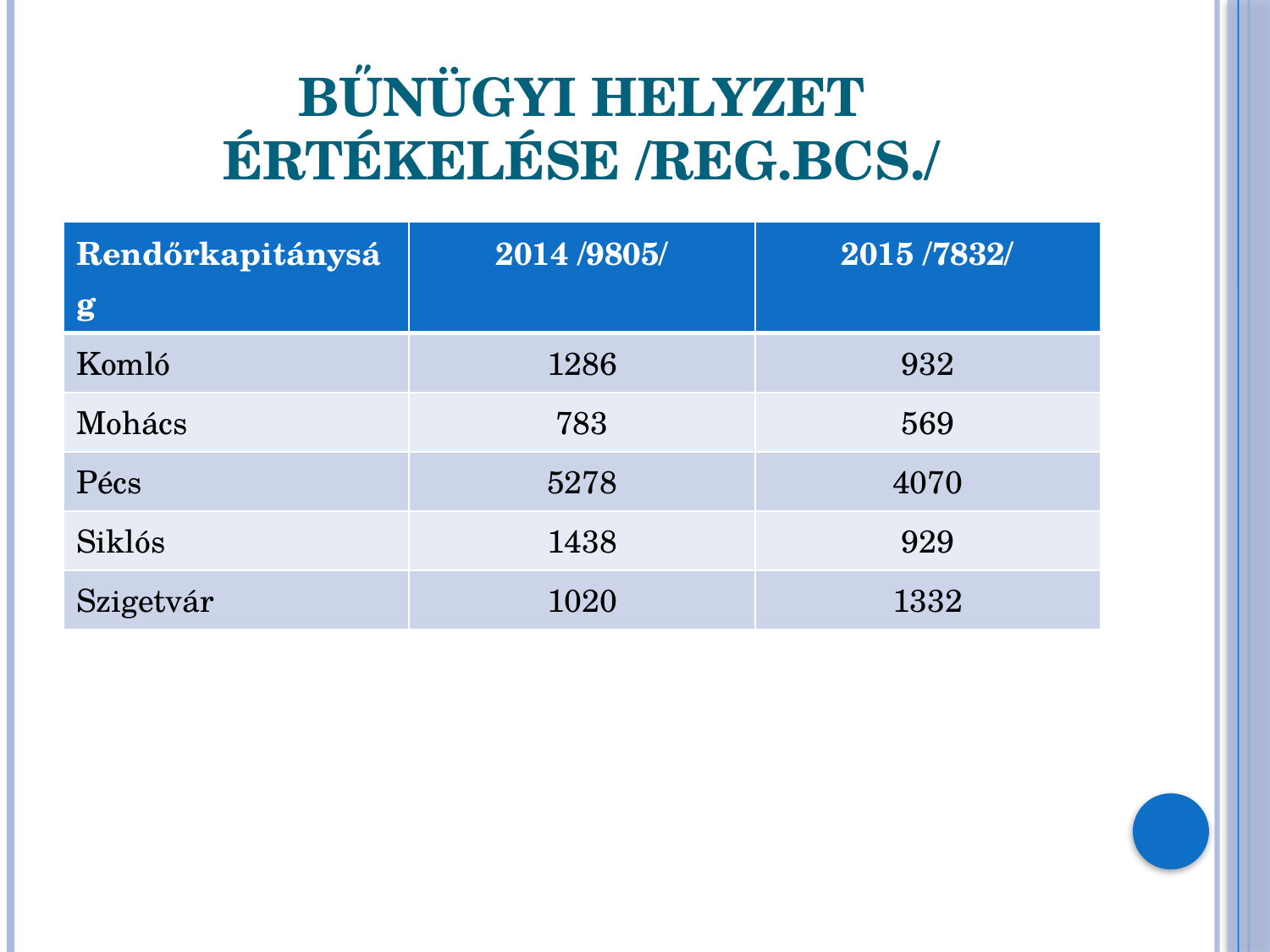

# Bűnügyi helyzet értékelése /reg.bcs./
| Rendőrkapitányság | 2014 /9805/ | 2015 /7832/ |
| --- | --- | --- |
| Komló | 1286 | 932 |
| Mohács | 783 | 569 |
| Pécs | 5278 | 4070 |
| Siklós | 1438 | 929 |
| Szigetvár | 1020 | 1332 |